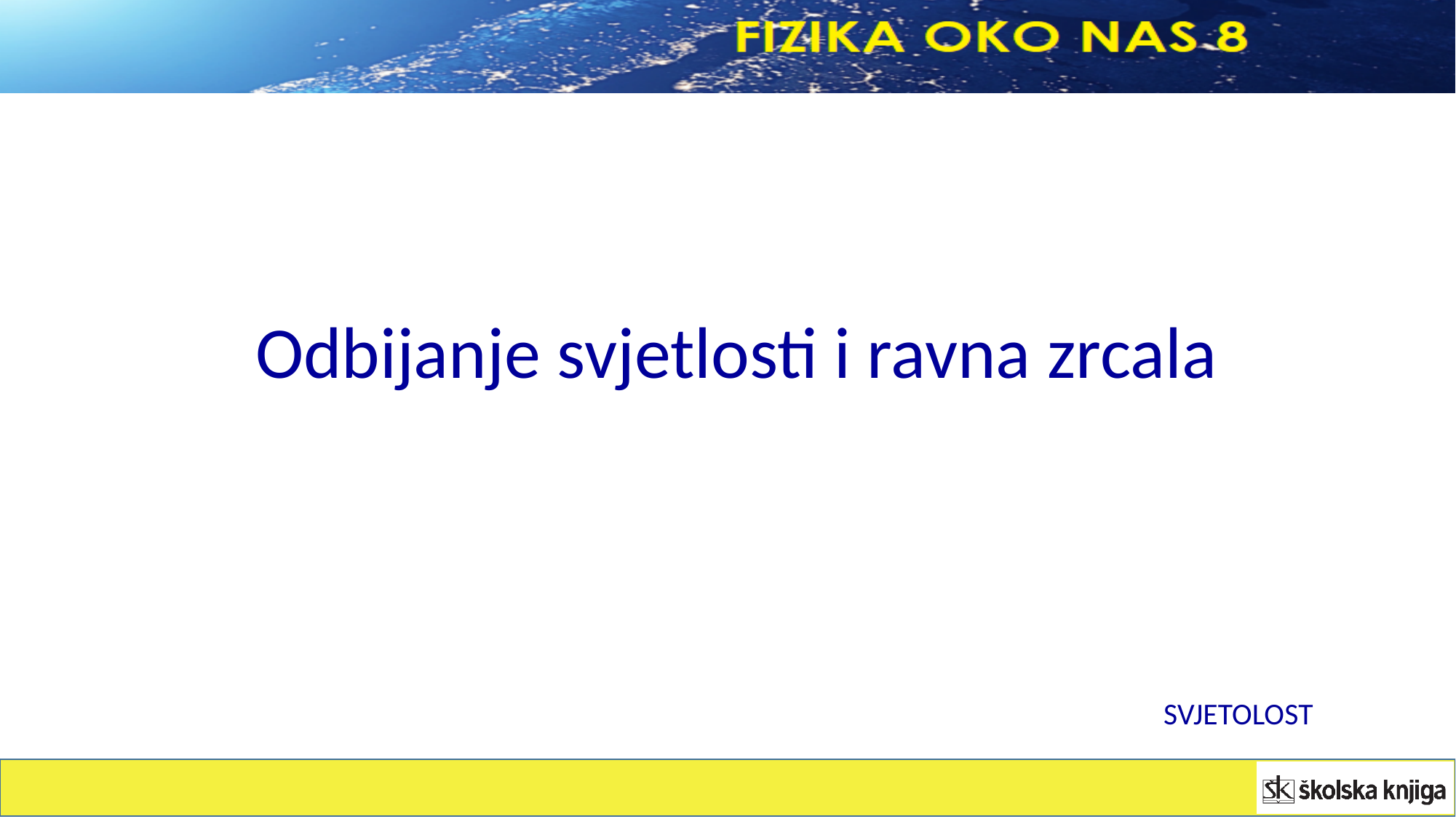

# Odbijanje svjetlosti i ravna zrcala
SVJETOLOST